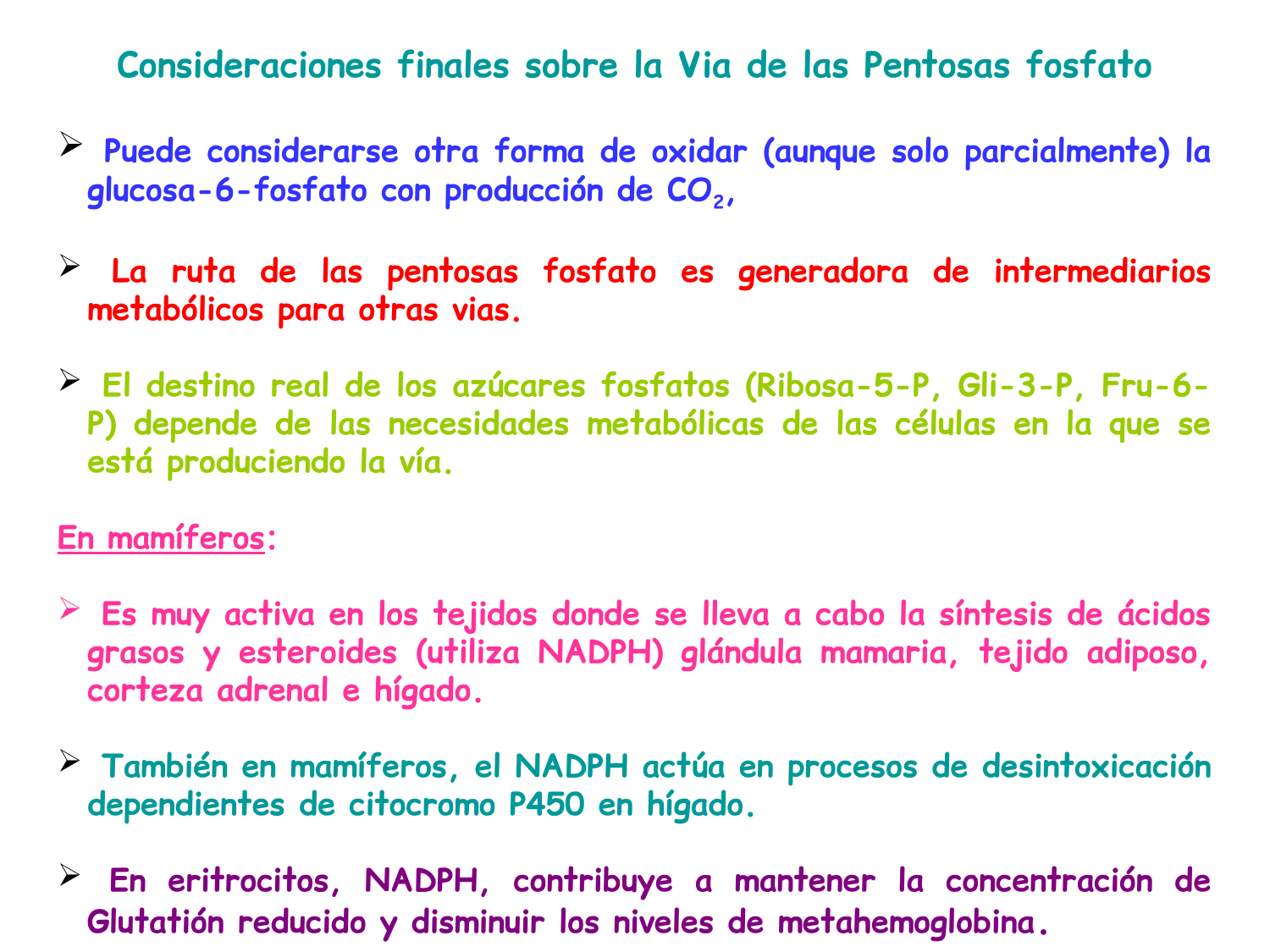

Consideraciones finales sobre la Via de las Pentosas fosfato

 Puede considerarse otra forma de oxidar (aunque solo parcialmente) la glucosa-6-fosfato con producción de CO2,

 La ruta de las pentosas fosfato es generadora de intermediarios metabólicos para otras vias.

 El destino real de los azúcares fosfatos (Ribosa-5-P, Gli-3-P, Fru-6-P) depende de las necesidades metabólicas de las células en la que se está produciendo la vía.

En mamíferos:

 Es muy activa en los tejidos donde se lleva a cabo la síntesis de ácidos grasos y esteroides (utiliza NADPH) glándula mamaria, tejido adiposo, corteza adrenal e hígado.

 También en mamíferos, el NADPH actúa en procesos de desintoxicación dependientes de citocromo P450 en hígado.

 En eritrocitos, NADPH, contribuye a mantener la concentración de Glutatión reducido y disminuir los niveles de metahemoglobina.